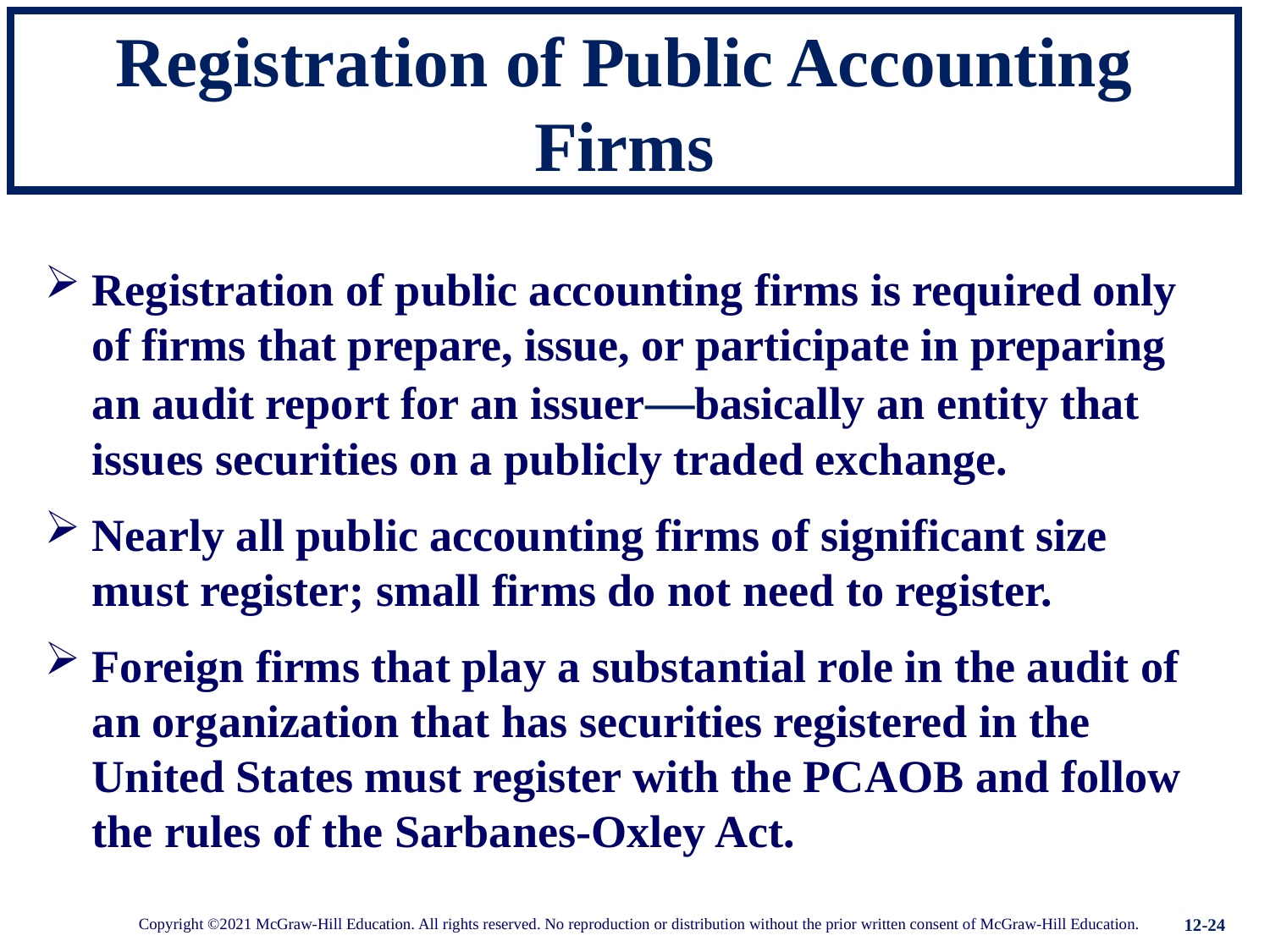

# Registration of Public Accounting Firms
Registration of public accounting firms is required only of firms that prepare, issue, or participate in preparing an audit report for an issuer—basically an entity that issues securities on a publicly traded exchange.
Nearly all public accounting firms of significant size  must register; small firms do not need to register.
Foreign firms that play a substantial role in the audit of an organization that has securities registered in the United States must register with the PCAOB and follow the rules of the Sarbanes-Oxley Act.
12-24
Copyright ©2021 McGraw-Hill Education. All rights reserved. No reproduction or distribution without the prior written consent of McGraw-Hill Education.